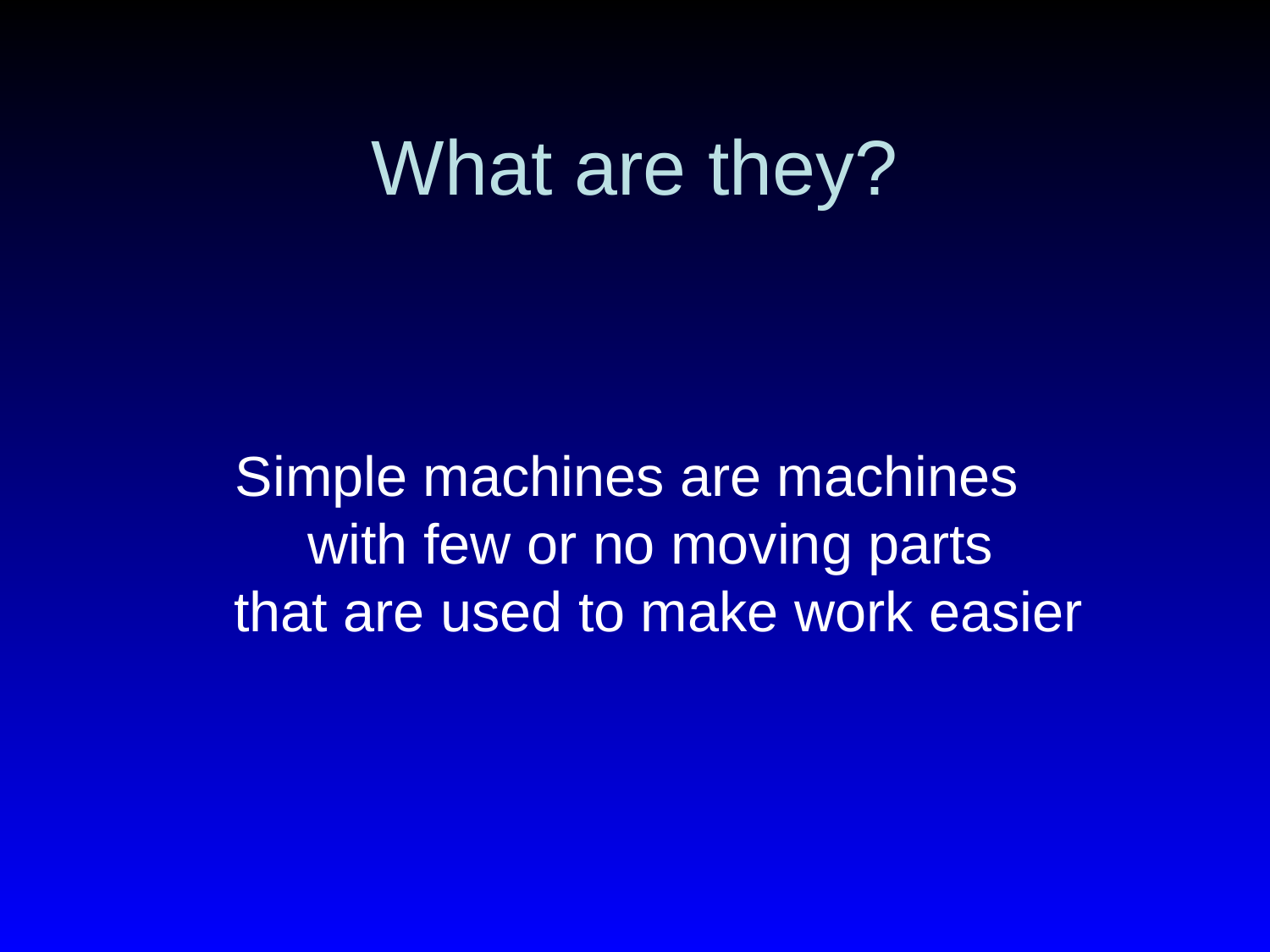

# What are they?
Simple machines are machines
with few or no moving parts
that are used to make work easier